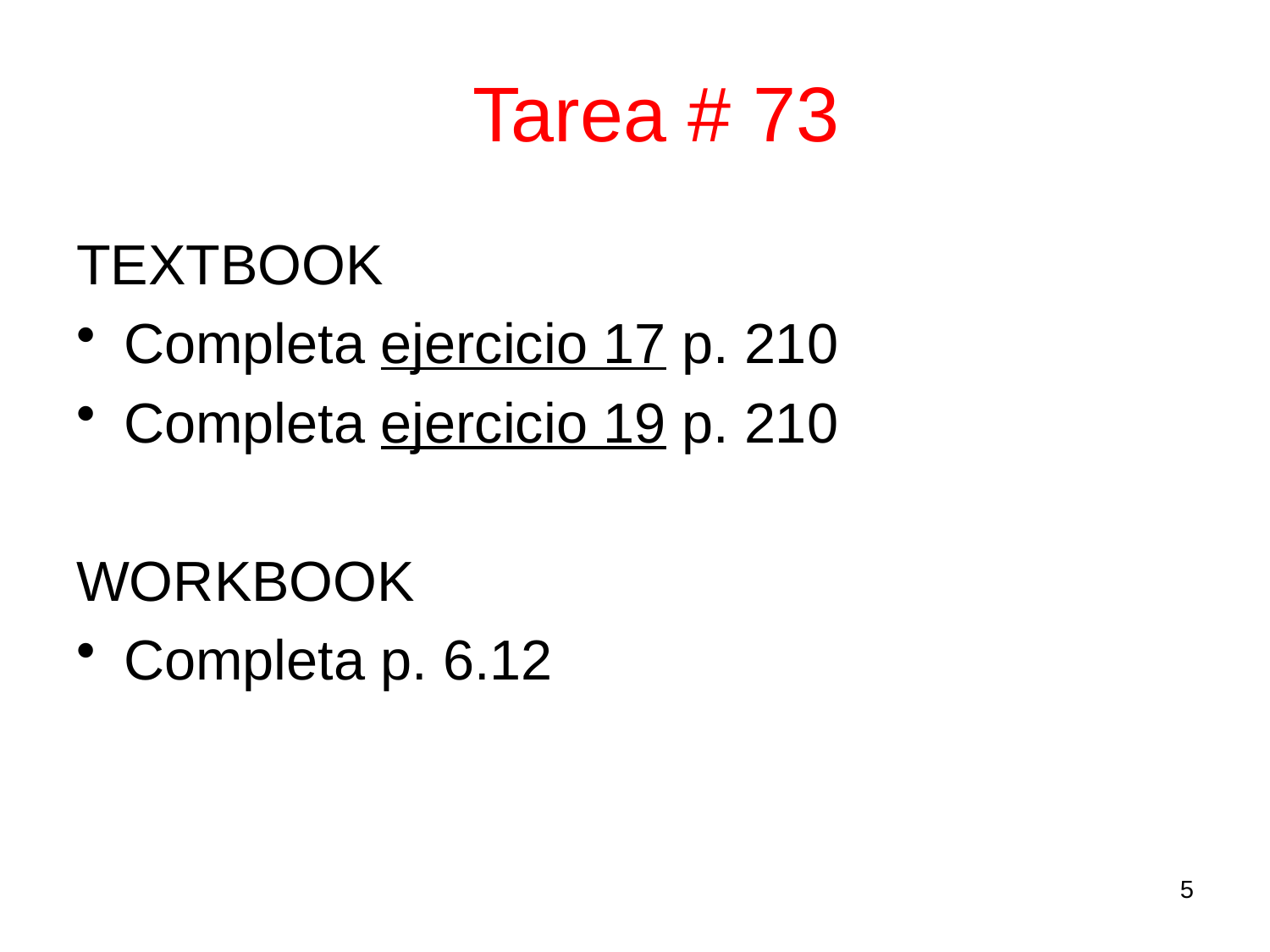

Tarea # 73
TEXTBOOK
Completa ejercicio 17 p. 210
Completa ejercicio 19 p. 210

WORKBOOK
Completa p. 6.12
5